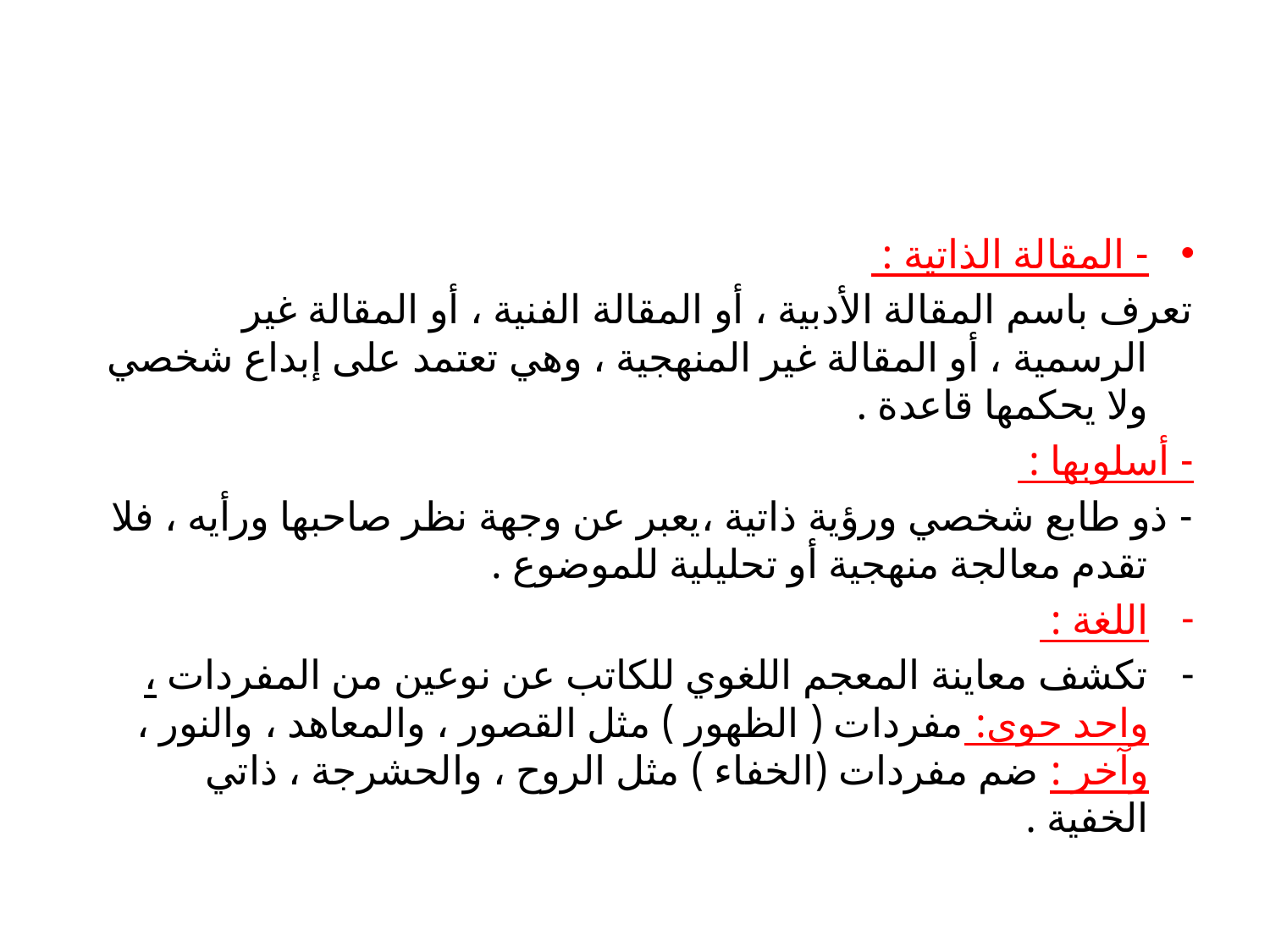

#
- المقالة الذاتية :
تعرف باسم المقالة الأدبية ، أو المقالة الفنية ، أو المقالة غير الرسمية ، أو المقالة غير المنهجية ، وهي تعتمد على إبداع شخصي ولا يحكمها قاعدة .
- أسلوبها :
- ذو طابع شخصي ورؤية ذاتية ،يعبر عن وجهة نظر صاحبها ورأيه ، فلا تقدم معالجة منهجية أو تحليلية للموضوع .
اللغة :
تكشف معاينة المعجم اللغوي للكاتب عن نوعين من المفردات ، واحد حوى: مفردات ( الظهور ) مثل القصور ، والمعاهد ، والنور ، وآخر : ضم مفردات (الخفاء ) مثل الروح ، والحشرجة ، ذاتي الخفية .